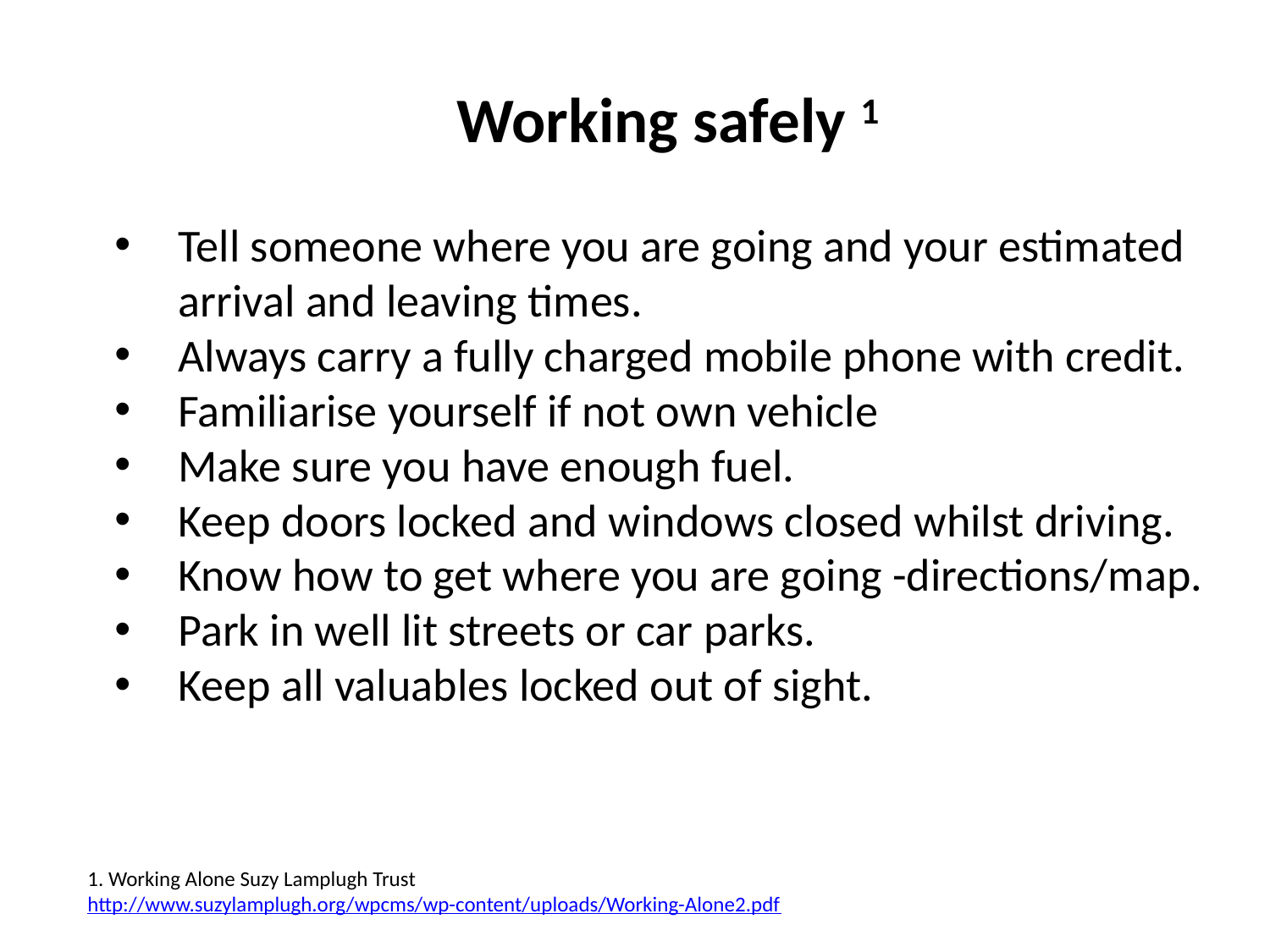

Working safely 1
Tell someone where you are going and your estimated arrival and leaving times.
Always carry a fully charged mobile phone with credit.
Familiarise yourself if not own vehicle
Make sure you have enough fuel.
Keep doors locked and windows closed whilst driving.
Know how to get where you are going -directions/map.
Park in well lit streets or car parks.
Keep all valuables locked out of sight.

1. Working Alone Suzy Lamplugh Trust
http://www.suzylamplugh.org/wpcms/wp-content/uploads/Working-Alone2.pdf